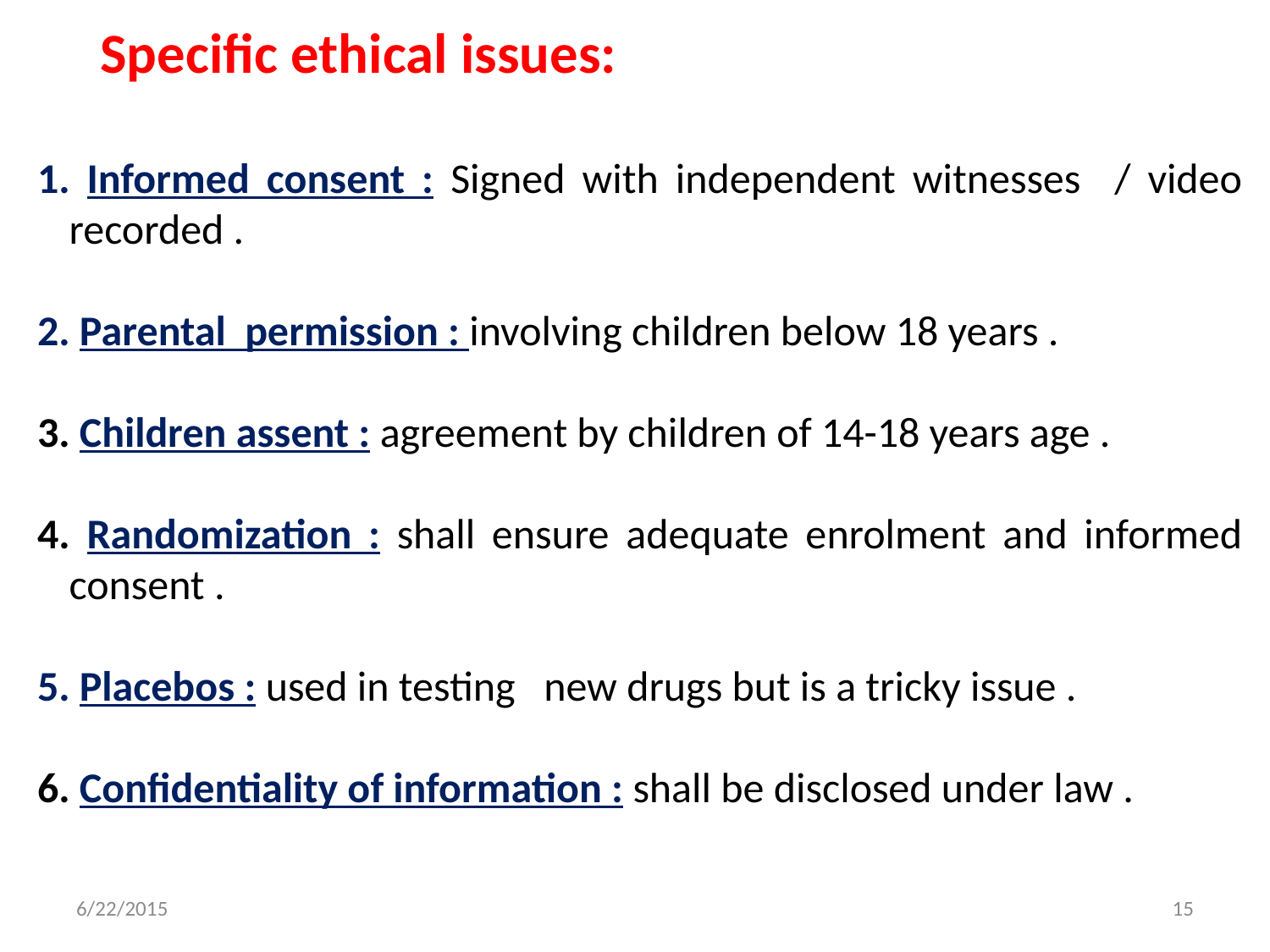

Specific ethical issues:

 Informed consent : Signed with independent witnesses  / video recorded .

 Parental  permission : involving children below 18 years .

 Children assent : agreement by children of 14-18 years age .

 Randomization : shall ensure adequate enrolment and informed consent .

 Placebos : used in testing   new drugs but is a tricky issue .

 Confidentiality of information : shall be disclosed under law .
6/22/2015
15